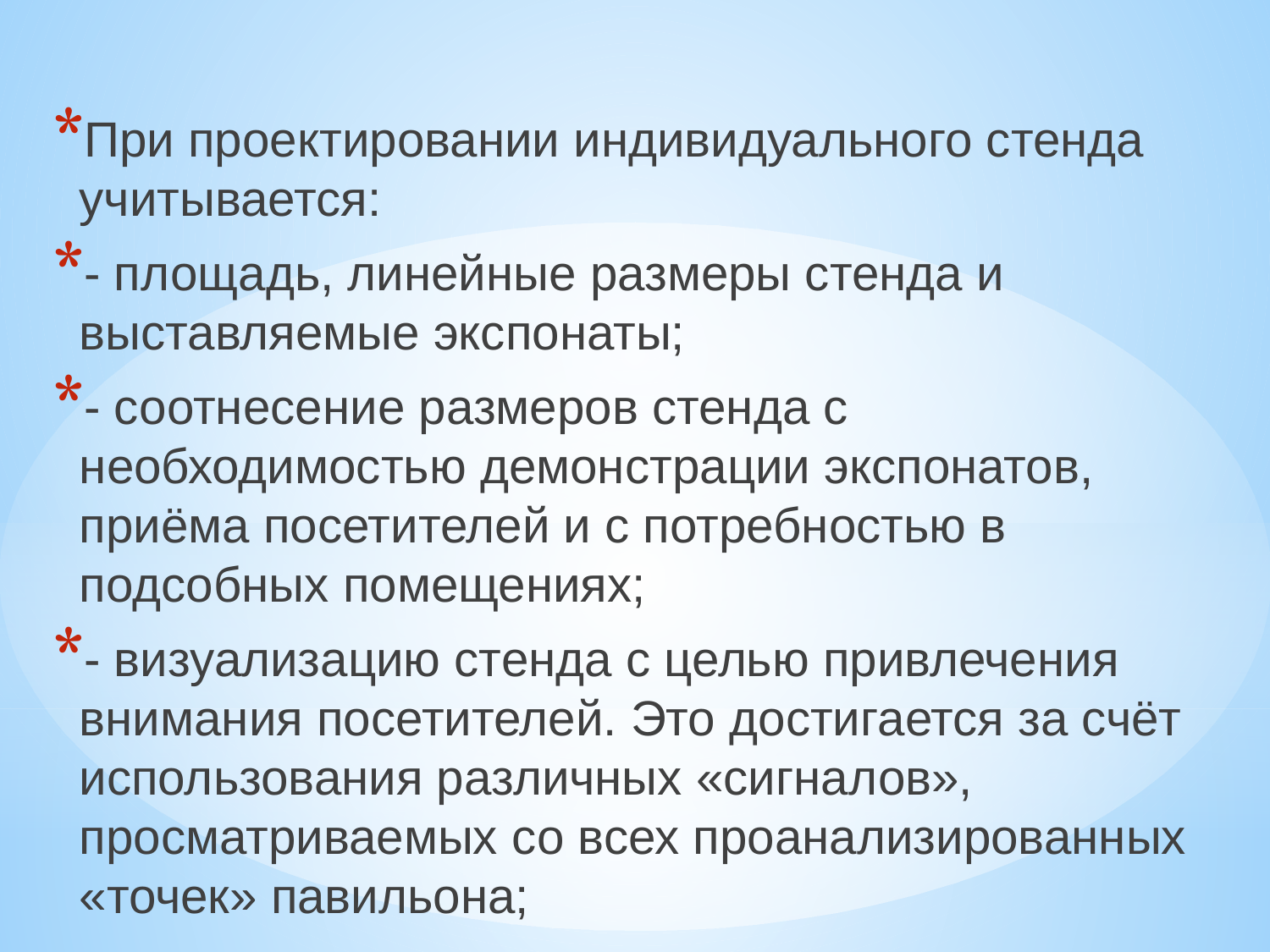

При проектировании индивидуального стенда учитывается:
- площадь, линейные размеры стенда и выставляемые экспонаты;
- соотнесение размеров стенда с необходимостью демонстрации экспонатов, приёма посетителей и с потребностью в подсобных помещениях;
- визуализацию стенда с целью привлечения внимания посетителей. Это достигается за счёт использования различных «сигналов», просматриваемых со всех проанализированных «точек» павильона;

#